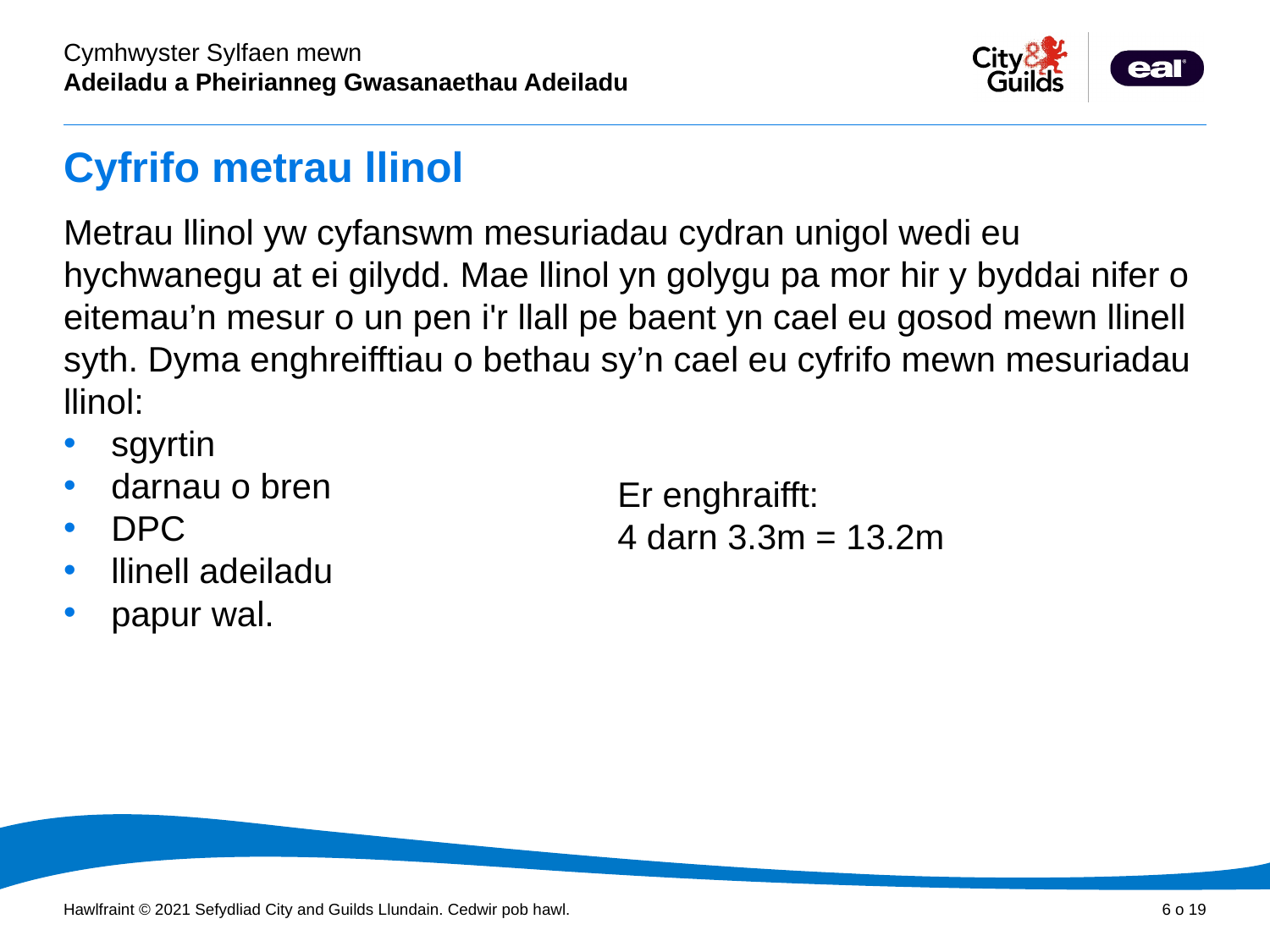

# Cyfrifo metrau llinol
Metrau llinol yw cyfanswm mesuriadau cydran unigol wedi eu hychwanegu at ei gilydd. Mae llinol yn golygu pa mor hir y byddai nifer o eitemau’n mesur o un pen i'r llall pe baent yn cael eu gosod mewn llinell syth. Dyma enghreifftiau o bethau sy’n cael eu cyfrifo mewn mesuriadau llinol:
sgyrtin
darnau o bren
DPC
llinell adeiladu
papur wal.
Er enghraifft:
4 darn 3.3m = 13.2m